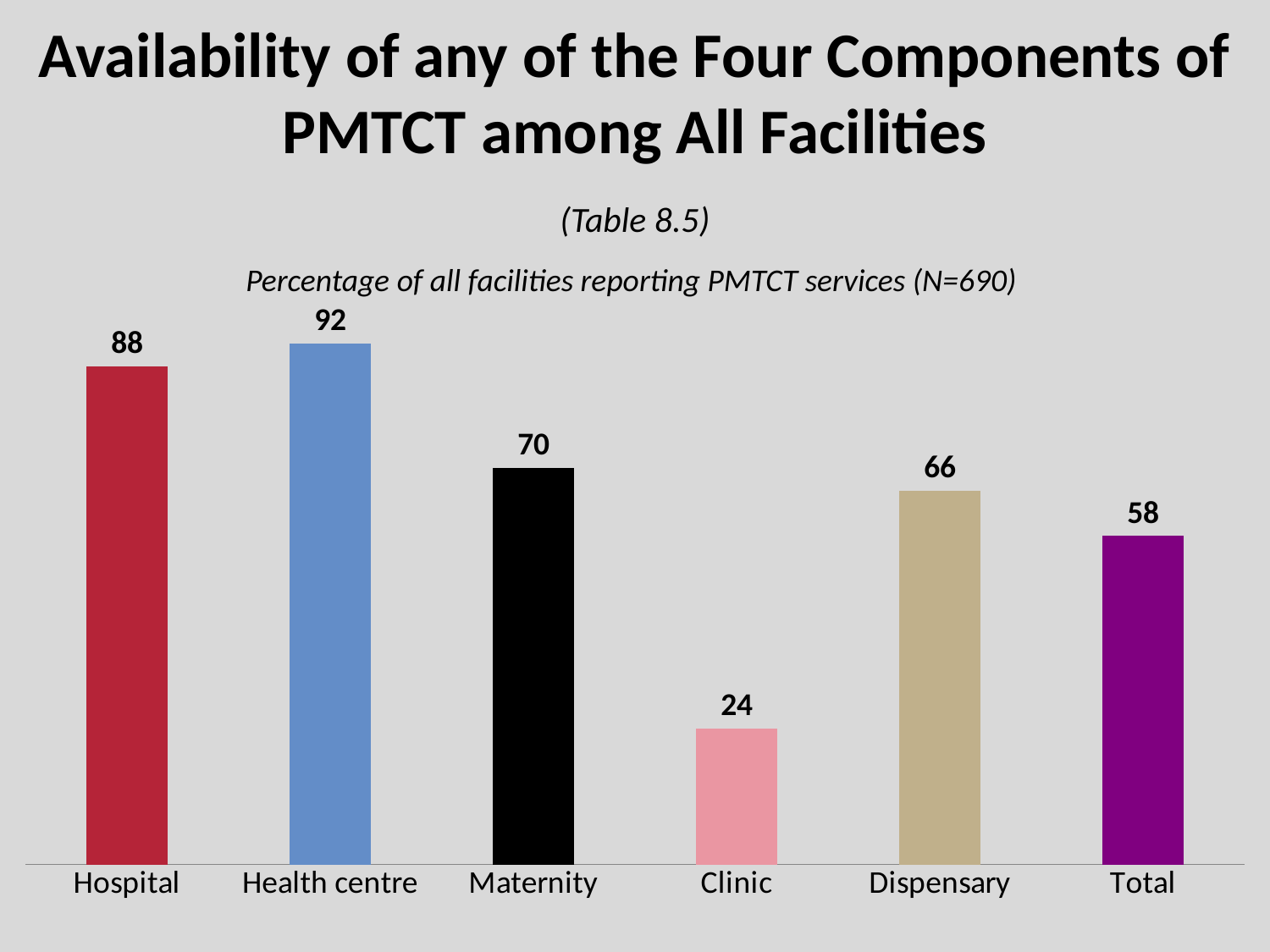

# Availability of any of the Four Components of PMTCT among All Facilities
(Table 8.5)
Percentage of all facilities reporting PMTCT services (N=690)

### Chart

| Category |  |
|---|---|
| Hospital | 88.0 |
| Health centre | 92.0 |
| Maternity | 70.0 |
| Clinic | 24.0 |
| Dispensary | 66.0 |
| Total | 58.0 |